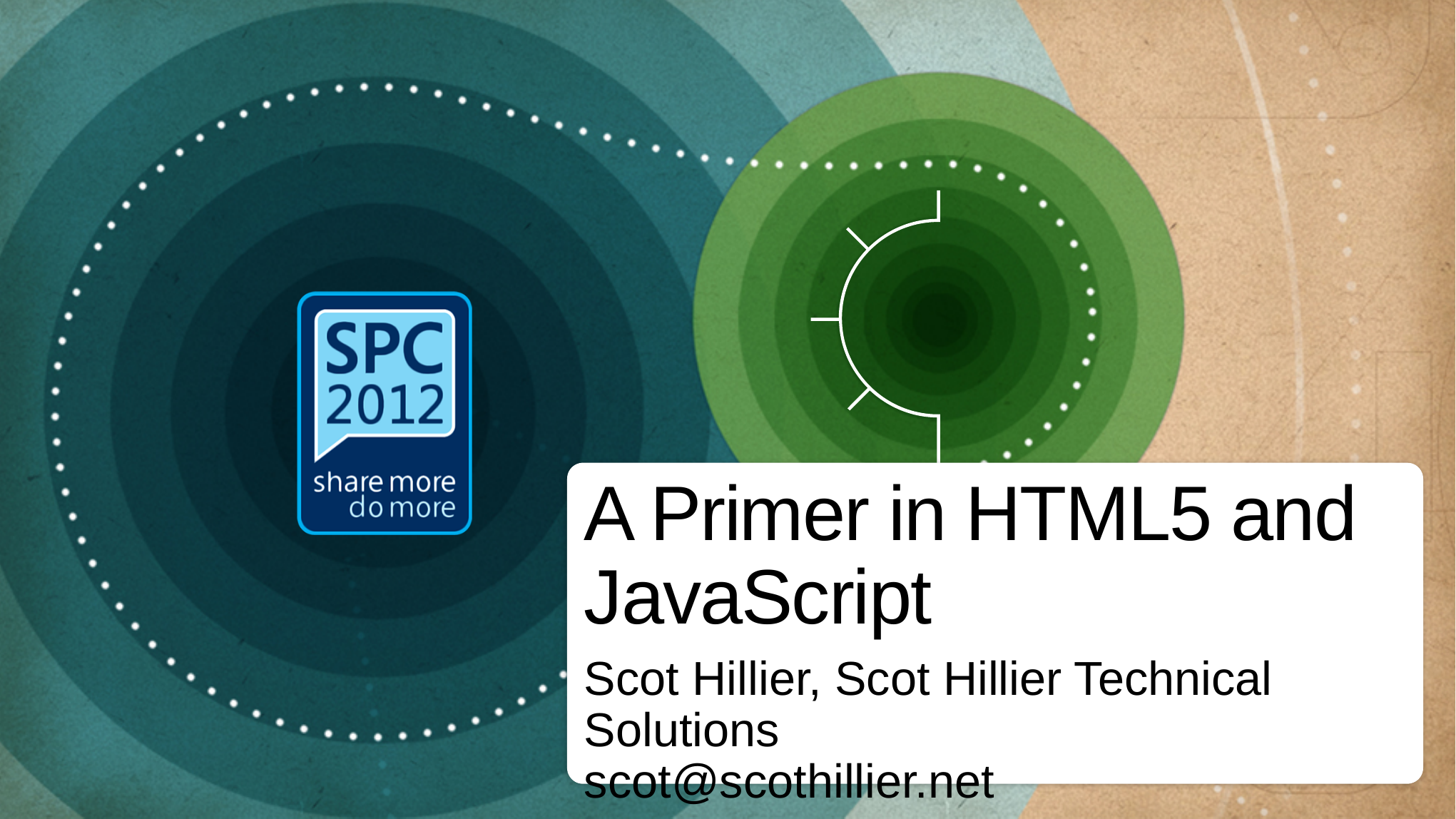

# A Primer in HTML5 and JavaScript
Scot Hillier, Scot Hillier Technical Solutions
scot@scothillier.net